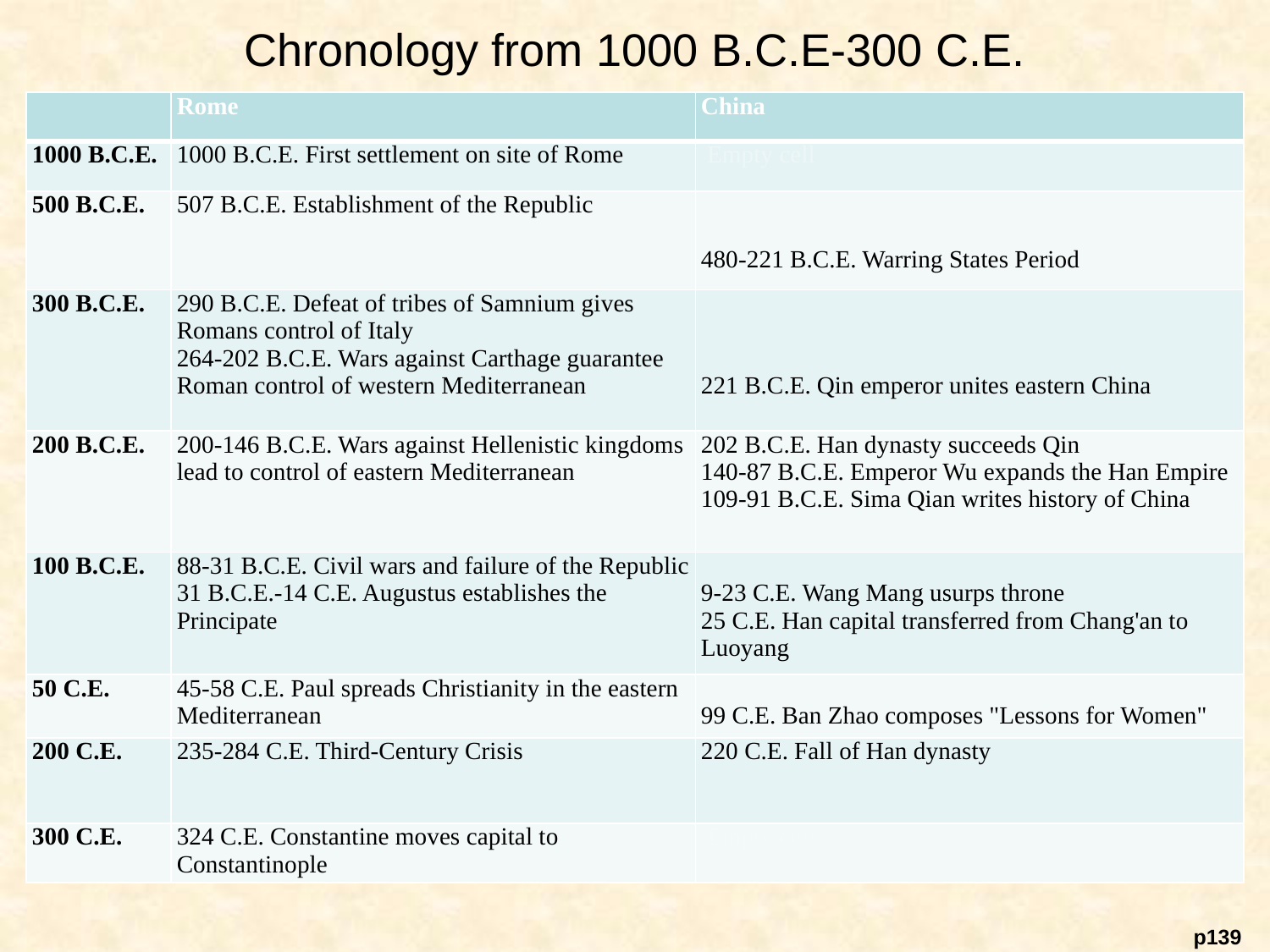

# Chronology from 1000 B.C.E-300 C.E.
| Empty cell | Rome | China |
| --- | --- | --- |
| 1000 B.C.E. | 1000 B.C.E. First settlement on site of Rome | Empty cell |
| 500 B.C.E. | 507 B.C.E. Establishment of the Republic | 480-221 B.C.E. Warring States Period |
| 300 B.C.E. | 290 B.C.E. Defeat of tribes of Samnium gives Romans control of Italy 264-202 B.C.E. Wars against Carthage guarantee Roman control of western Mediterranean | 221 B.C.E. Qin emperor unites eastern China |
| 200 B.C.E. | 200-146 B.C.E. Wars against Hellenistic kingdoms lead to control of eastern Mediterranean | 202 B.C.E. Han dynasty succeeds Qin 140-87 B.C.E. Emperor Wu expands the Han Empire 109-91 B.C.E. Sima Qian writes history of China |
| 100 B.C.E. | 88-31 B.C.E. Civil wars and failure of the Republic 31 B.C.E.-14 C.E. Augustus establishes the Principate | 9-23 C.E. Wang Mang usurps throne 25 C.E. Han capital transferred from Chang'an to Luoyang |
| 50 C.E. | 45-58 C.E. Paul spreads Christianity in the eastern Mediterranean | 99 C.E. Ban Zhao composes "Lessons for Women" |
| 200 C.E. | 235-284 C.E. Third-Century Crisis | 220 C.E. Fall of Han dynasty |
| 300 C.E. | 324 C.E. Constantine moves capital to Constantinople | Empty cell |
 p139